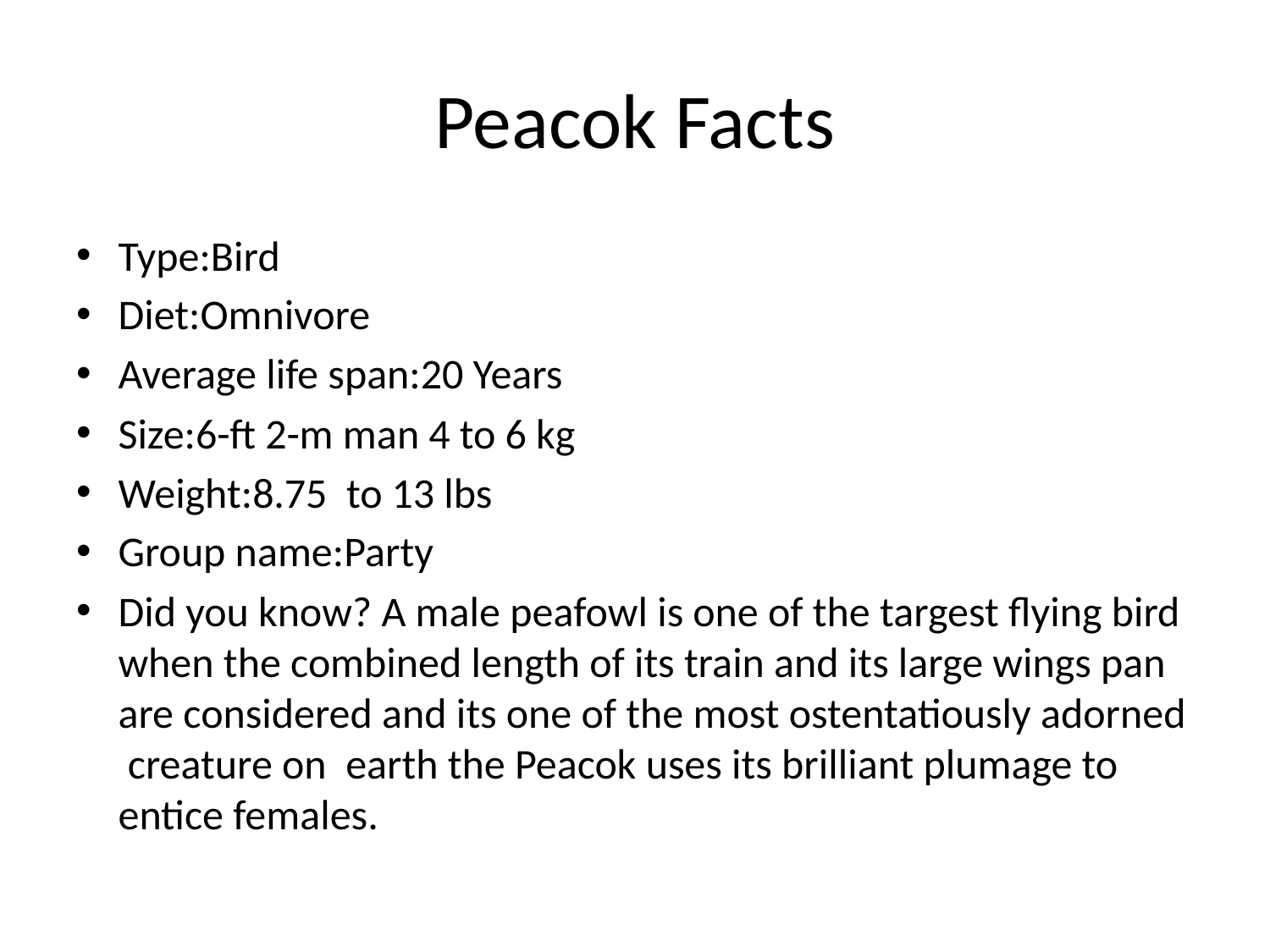

# Peacok Facts
Type:Bird
Diet:Omnivore
Average life span:20 Years
Size:6-ft 2-m man 4 to 6 kg
Weight:8.75  to 13 lbs
Group name:Party
Did you know? A male peafowl is one of the targest flying bird when the combined length of its train and its large wings pan are considered and its one of the most ostentatiously adorned  creature on  earth the Peacok uses its brilliant plumage to entice females.